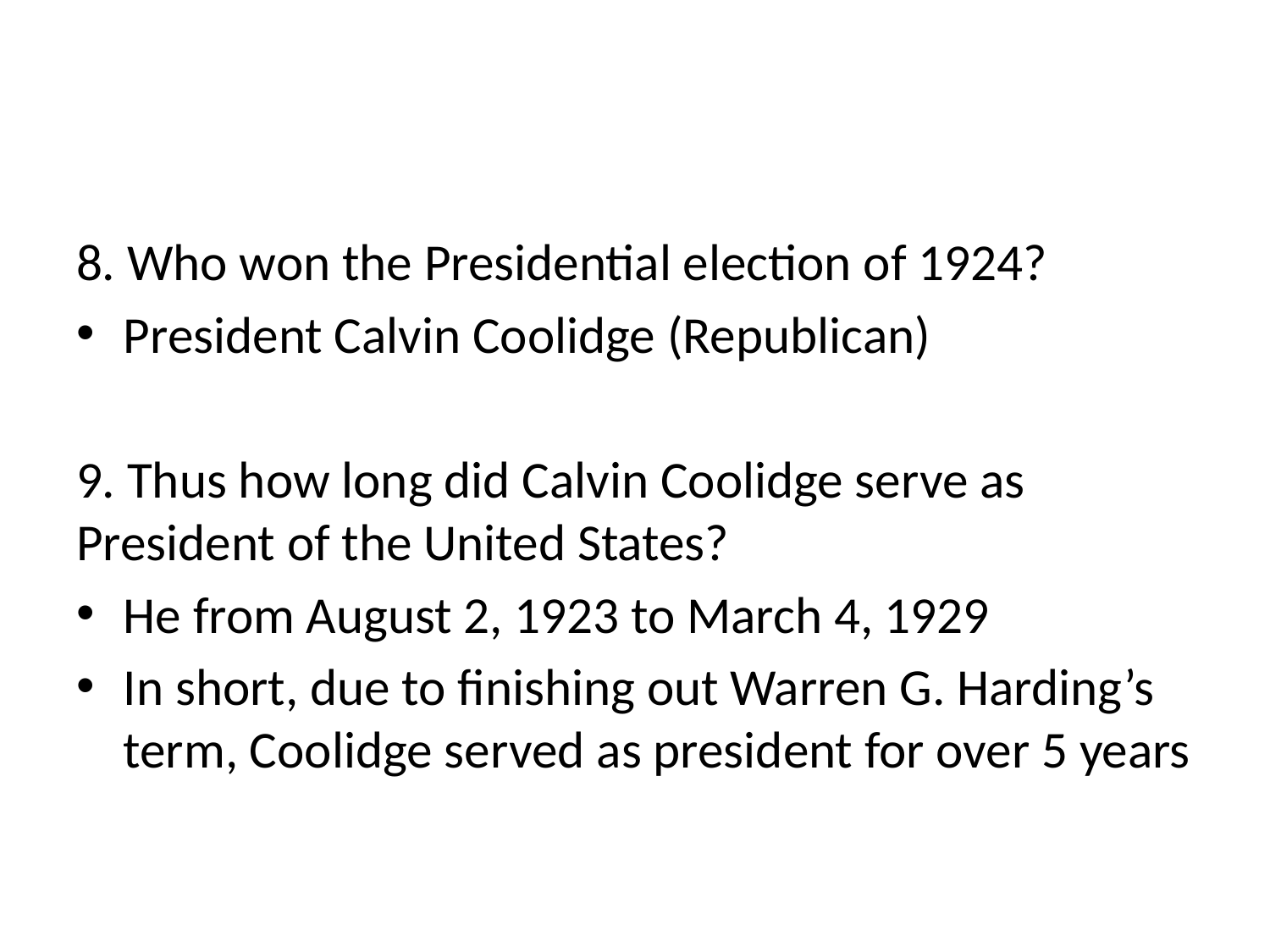

#
8. Who won the Presidential election of 1924?
President Calvin Coolidge (Republican)

9. Thus how long did Calvin Coolidge serve as President of the United States?
He from August 2, 1923 to March 4, 1929
In short, due to finishing out Warren G. Harding’s term, Coolidge served as president for over 5 years